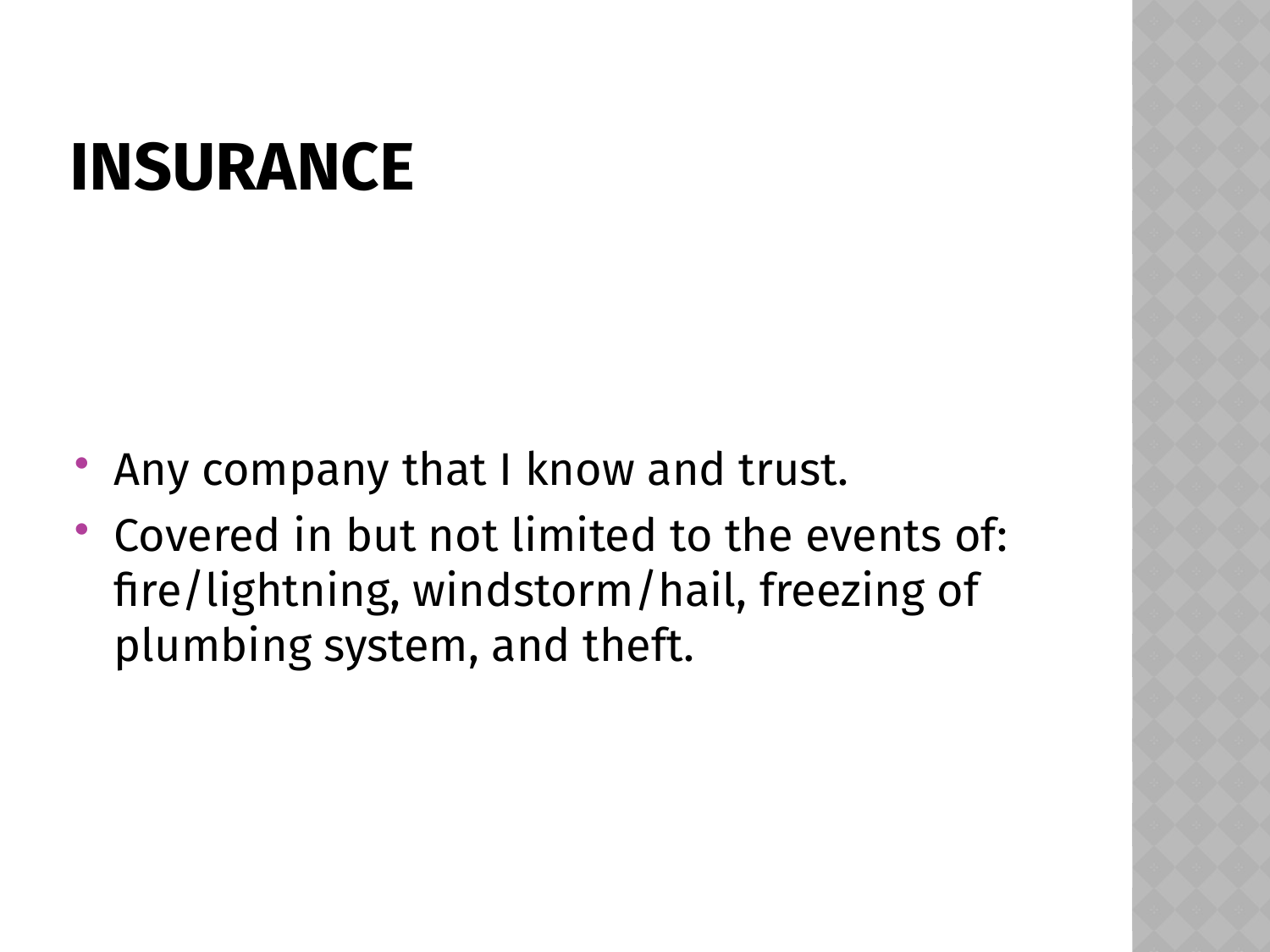

# Insurance
Any company that I know and trust.
Covered in but not limited to the events of: fire/lightning, windstorm/hail, freezing of plumbing system, and theft.